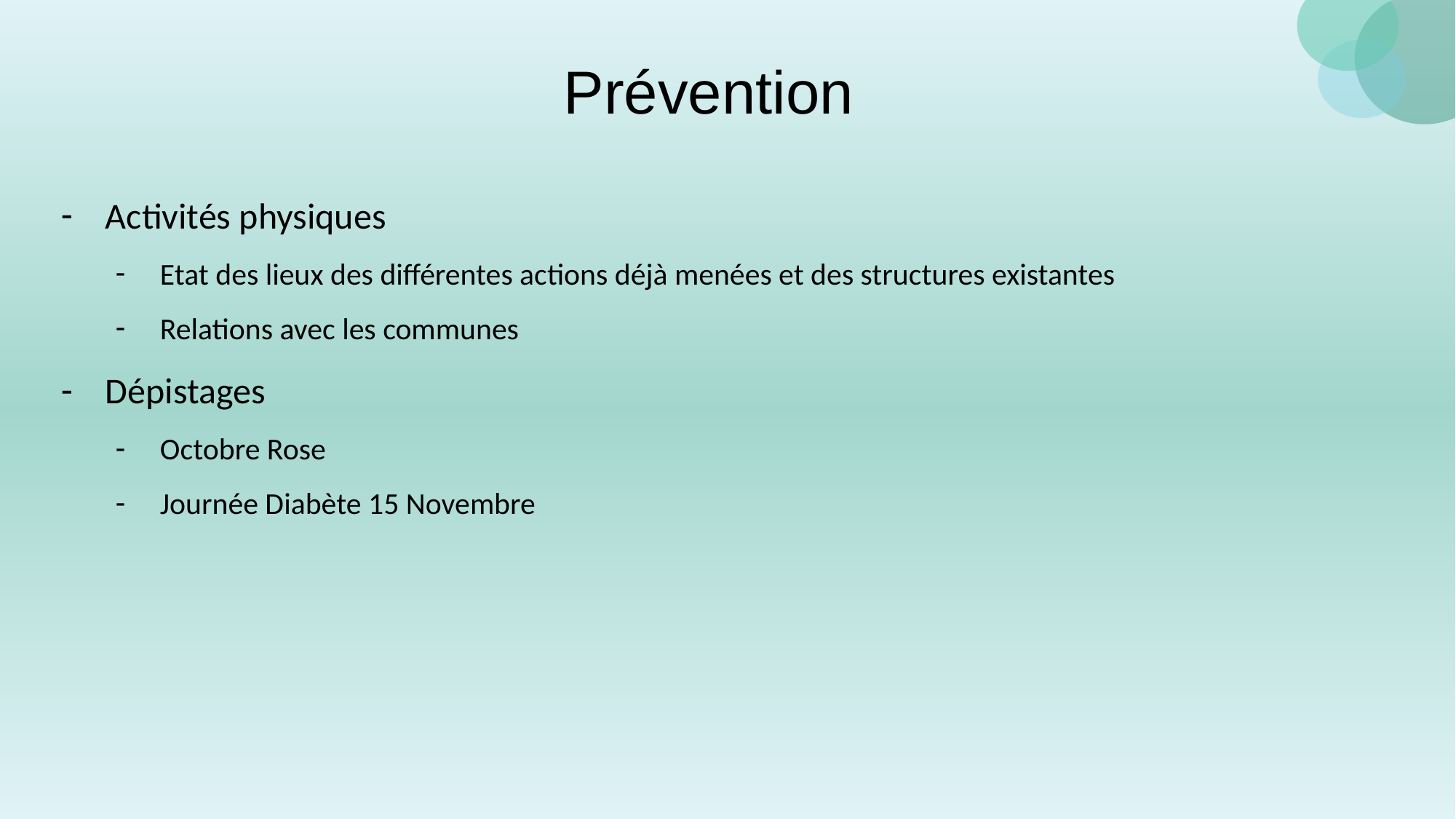

# Prévention
Activités physiques
Etat des lieux des différentes actions déjà menées et des structures existantes
Relations avec les communes
Dépistages
Octobre Rose
Journée Diabète 15 Novembre